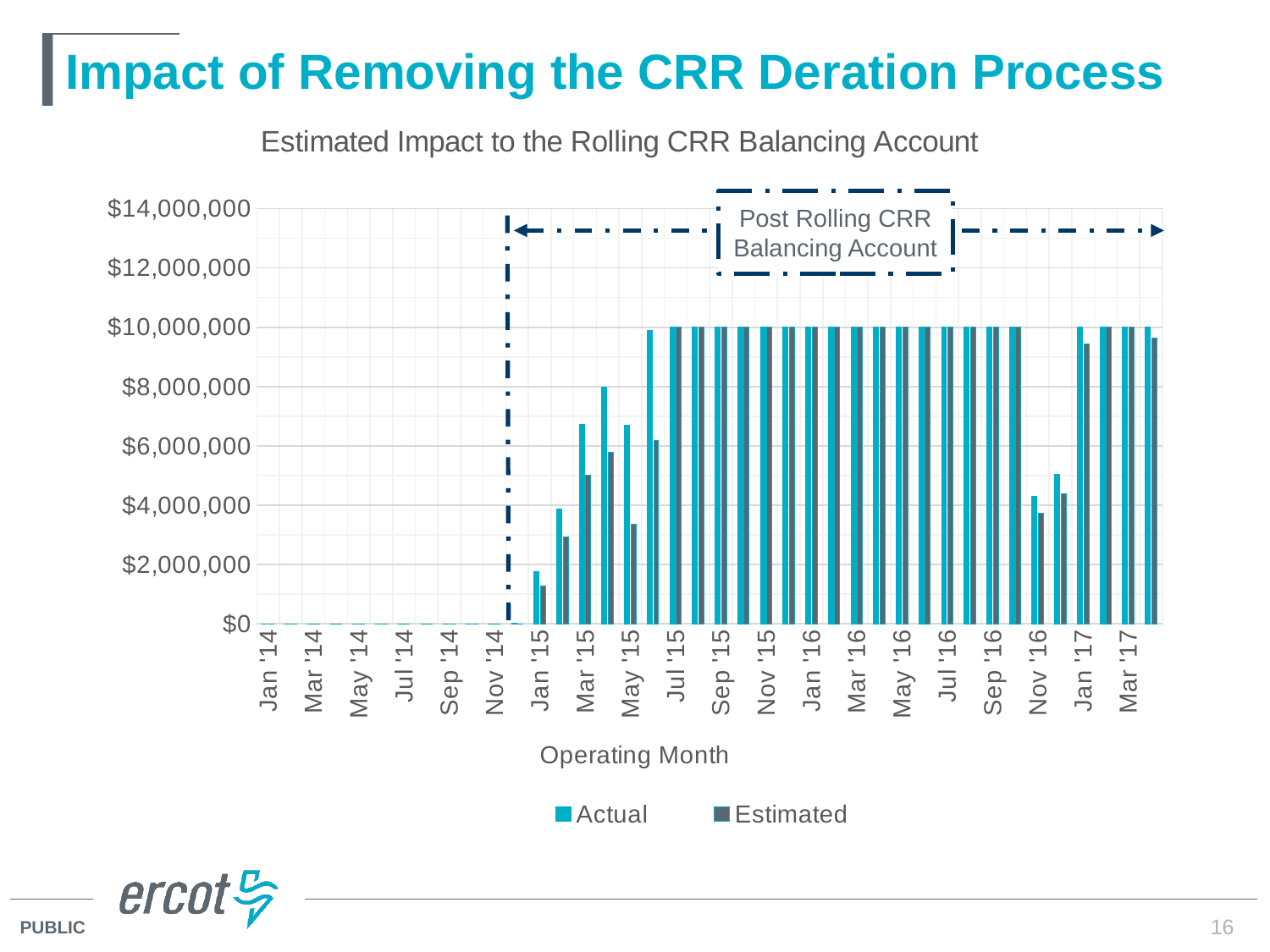

# Impact of Removing the CRR Deration Process

### Chart: Estimated Impact to the Rolling CRR Balancing Account

| Category |  |  |
|---|---|---|
| 41640 | 0.0 | 0.0 |
| 41671 | 0.0 | 0.0 |
| 41699 | 0.0 | 0.0 |
| 41730 | 0.0 | 0.0 |
| 41760 | 0.0 | 0.0 |
| 41791 | 0.0 | 0.0 |
| 41821 | 0.0 | 0.0 |
| 41852 | 0.0 | 0.0 |
| 41883 | 0.0 | 0.0 |
| 41913 | 0.0 | 0.0 |
| 41944 | 0.0 | 0.0 |
| 41974 | 20580.0 | 0.0 |
| 42005 | 1767929.0 | 1262408.2884588314 |
| 42036 | 3864535.0 | 2929297.482280069 |
| 42064 | 6717548.0 | 5015303.6562477155 |
| 42095 | 7988176.04 | 5773233.218258668 |
| 42125 | 6692320.78 | 3371361.440870369 |
| 42156 | 9903649.57 | 6188236.381602603 |
| 42186 | 10000000.0 | 10000000.0 |
| 42217 | 10000000.0 | 10000000.0 |
| 42248 | 10000000.0 | 10000000.0 |
| 42278 | 10000000.0 | 10000000.0 |
| 42309 | 10000000.0 | 10000000.0 |
| 42339 | 10000000.0 | 10000000.0 |
| 42370 | 10000000.0 | 10000000.0 |
| 42401 | 10000000.0 | 10000000.0 |
| 42430 | 10000000.0 | 10000000.0 |
| 42461 | 10000000.0 | 10000000.0 |
| 42491 | 10000000.0 | 10000000.0 |
| 42522 | 10000000.0 | 10000000.0 |
| 42552 | 10000000.0 | 10000000.0 |
| 42583 | 10000000.0 | 10000000.0 |
| 42614 | 10000000.0 | 10000000.0 |
| 42644 | 10000000.0 | 10000000.0 |
| 42675 | 4294673.94 | 3733020.9446890308 |
| 42705 | 5056687.29 | 4379469.991791059 |
| 42736 | 10000000.0 | 9445760.414626442 |
| 42767 | 10000000.0 | 10000000.0 |
| 42795 | 10000000.0 | 10000000.0 |
| 42826 | 10000000.0 | 9638542.433180429 |
Post Rolling CRR Balancing Account
16